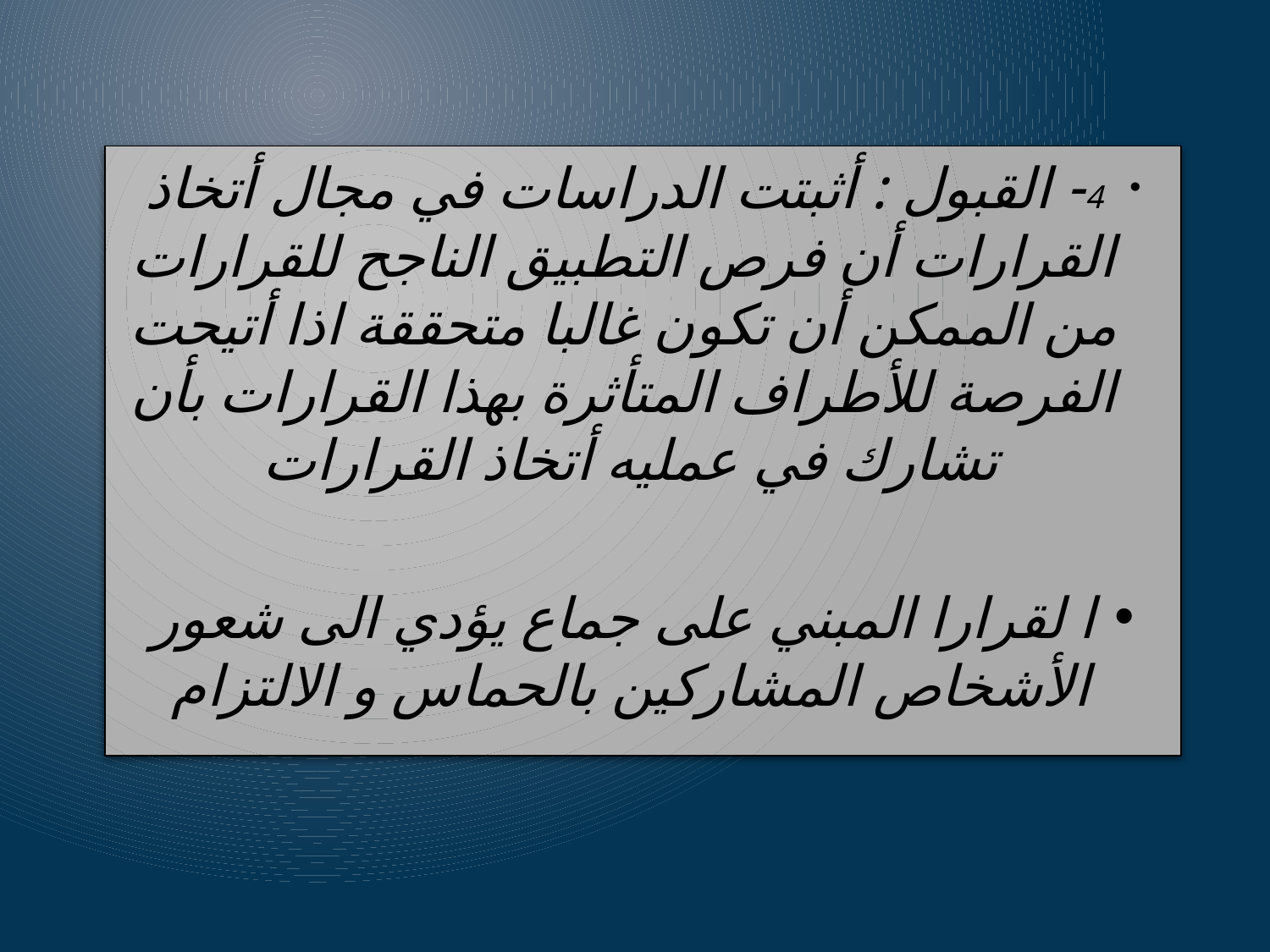

4- القبول : أثبتت الدراسات في مجال أتخاذ القرارات أن فرص التطبيق الناجح للقرارات من الممكن أن تكون غالبا متحققة اذا أتيحت الفرصة للأطراف المتأثرة بهذا القرارات بأن تشارك في عمليه أتخاذ القرارات

ا لقرارا المبني على جماع يؤدي الى شعور الأشخاص المشاركين بالحماس و الالتزام